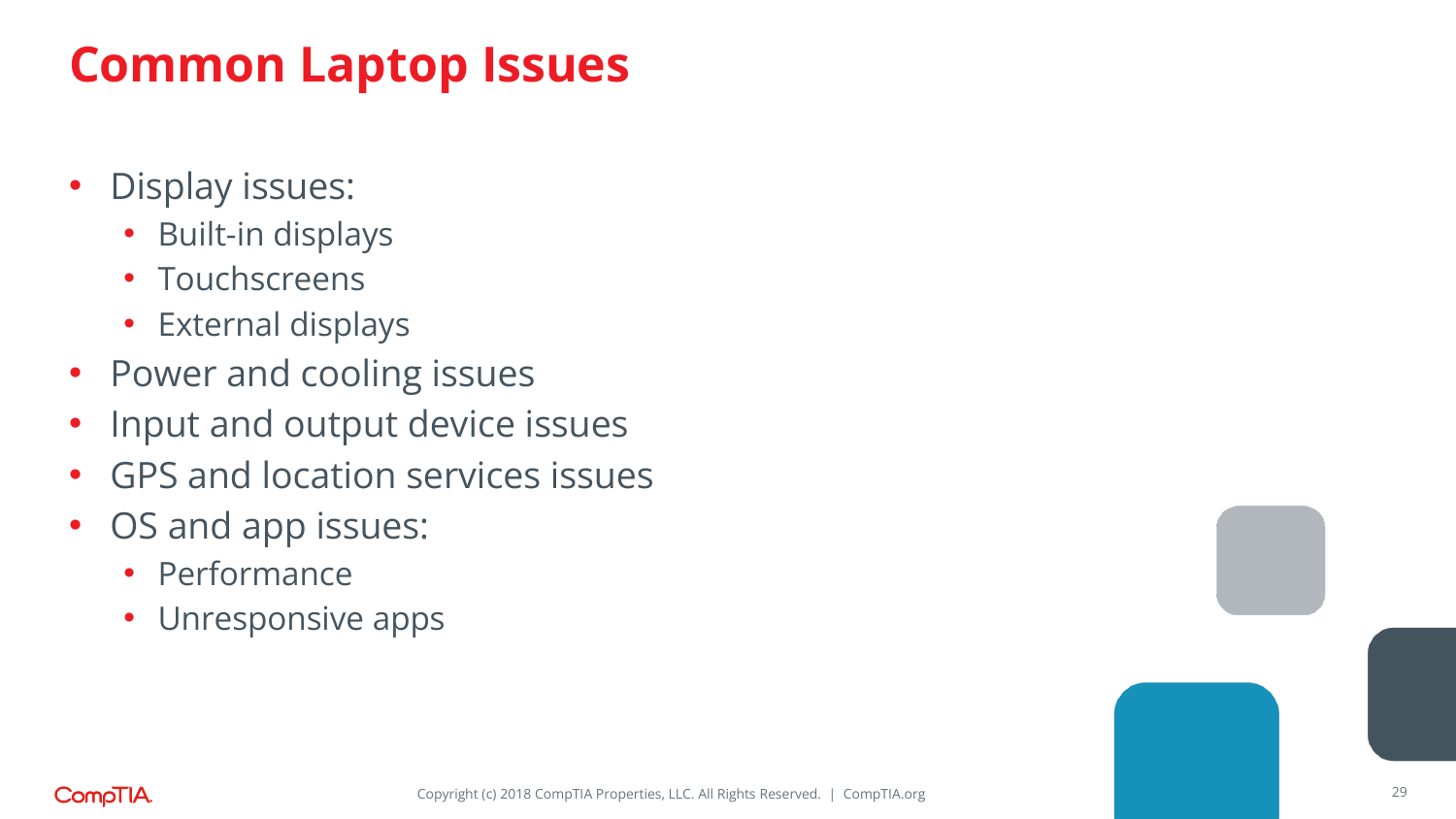

# Common Laptop Issues
Display issues:
Built-in displays
Touchscreens
External displays
Power and cooling issues
Input and output device issues
GPS and location services issues
OS and app issues:
Performance
Unresponsive apps
29